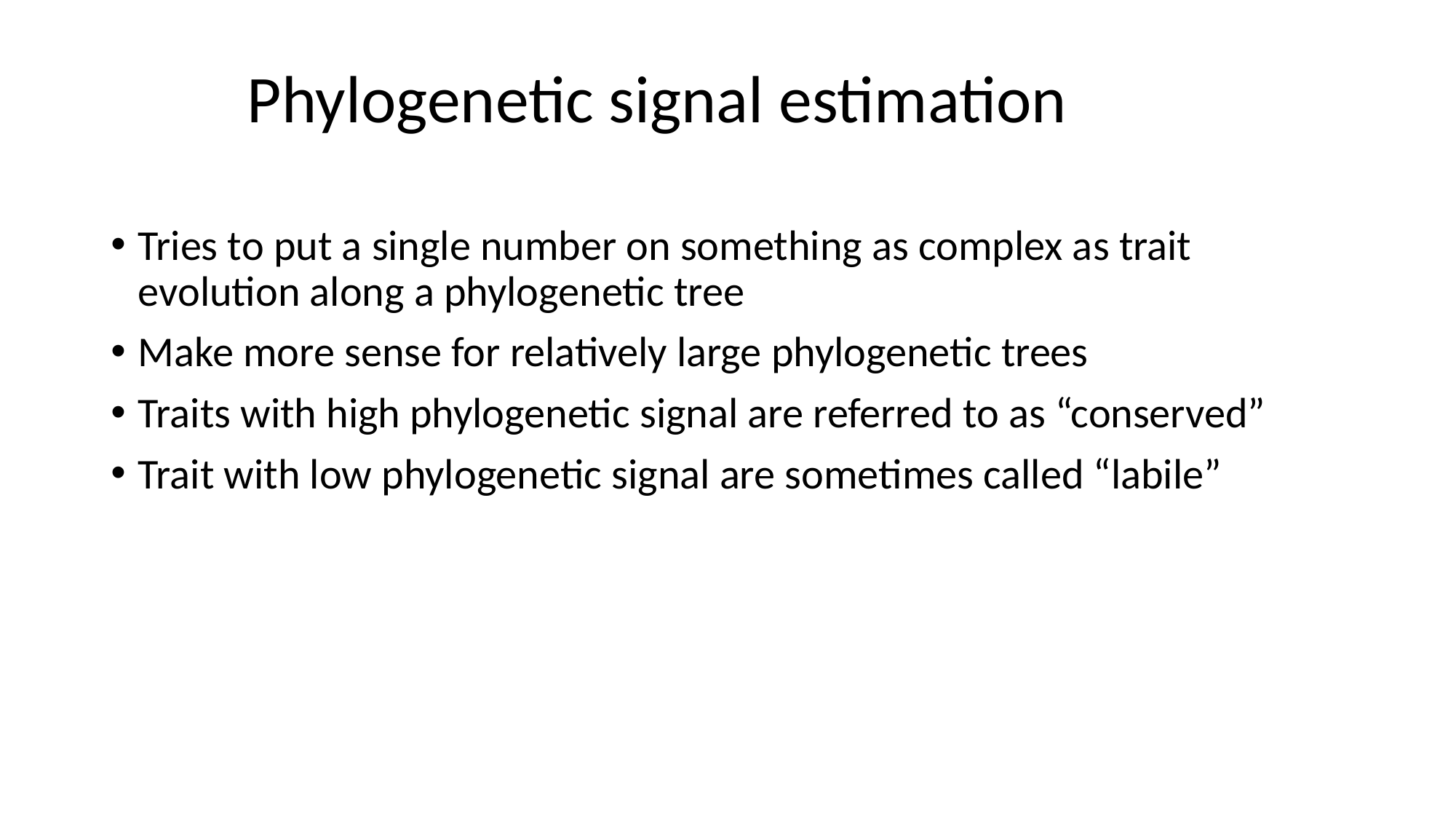

# Phylogenetic signal estimation
Tries to put a single number on something as complex as trait evolution along a phylogenetic tree
Make more sense for relatively large phylogenetic trees
Traits with high phylogenetic signal are referred to as “conserved”
Trait with low phylogenetic signal are sometimes called “labile”